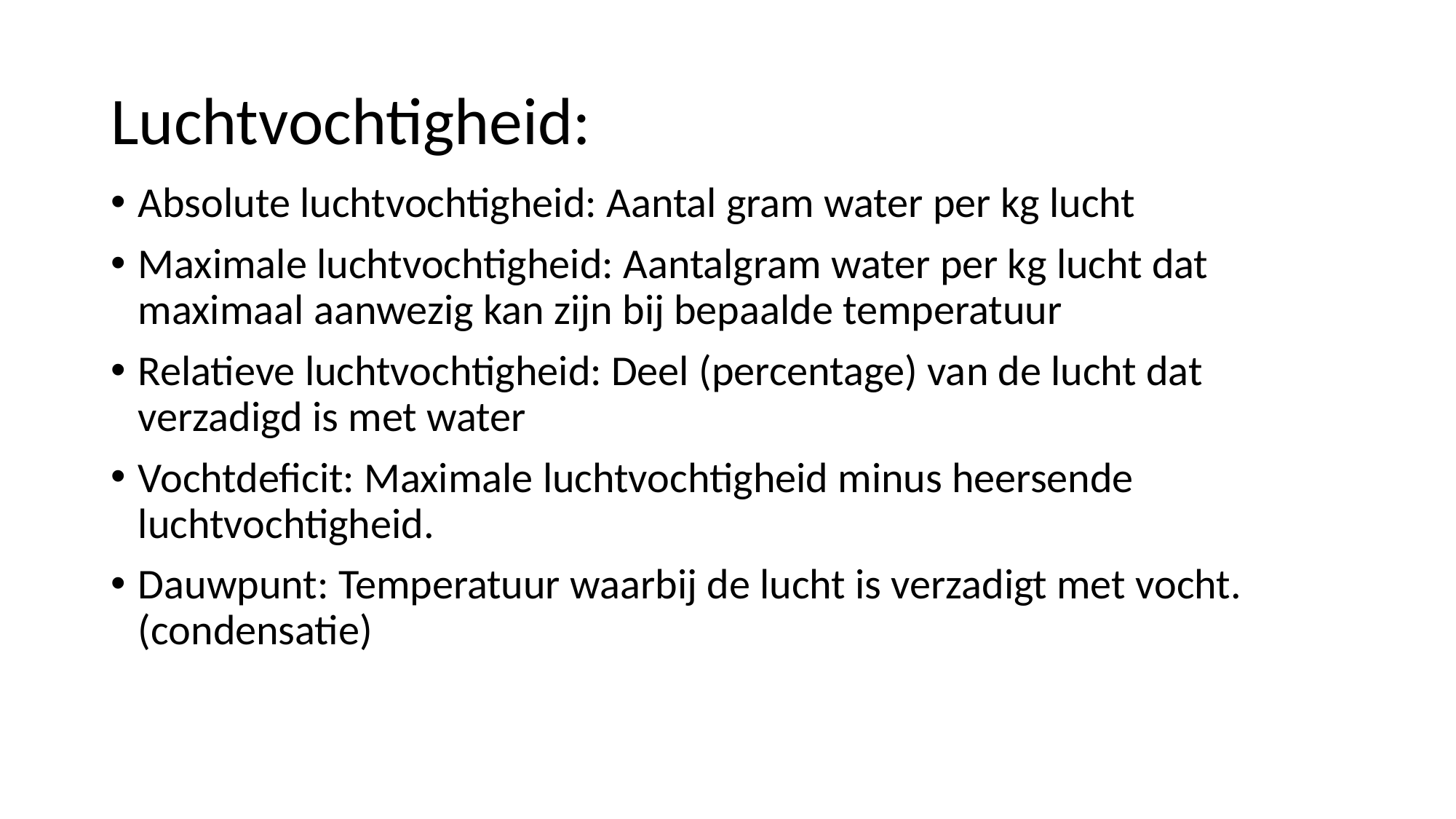

# Luchtvochtigheid:
Absolute luchtvochtigheid: Aantal gram water per kg lucht
Maximale luchtvochtigheid: Aantalgram water per kg lucht dat maximaal aanwezig kan zijn bij bepaalde temperatuur
Relatieve luchtvochtigheid: Deel (percentage) van de lucht dat verzadigd is met water
Vochtdeficit: Maximale luchtvochtigheid minus heersende luchtvochtigheid.
Dauwpunt: Temperatuur waarbij de lucht is verzadigt met vocht. (condensatie)